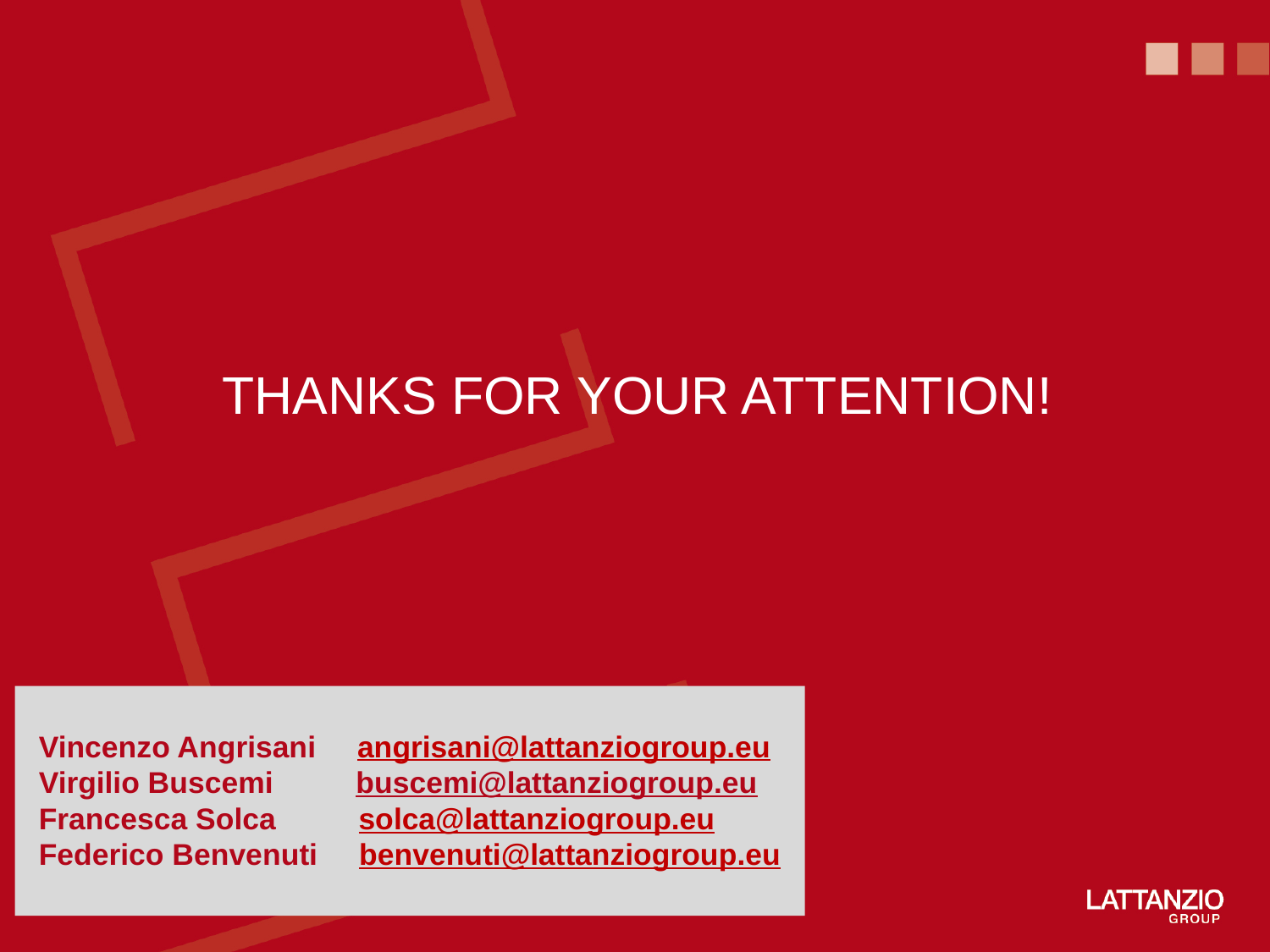

# THANKS FOR YOUR ATTENTION!

Vincenzo Angrisani     angrisani@lattanziogroup.eu
Virgilio Buscemi          buscemi@lattanziogroup.eu
Francesca Solca          solca@lattanziogroup.eu
Federico Benvenuti     benvenuti@lattanziogroup.eu